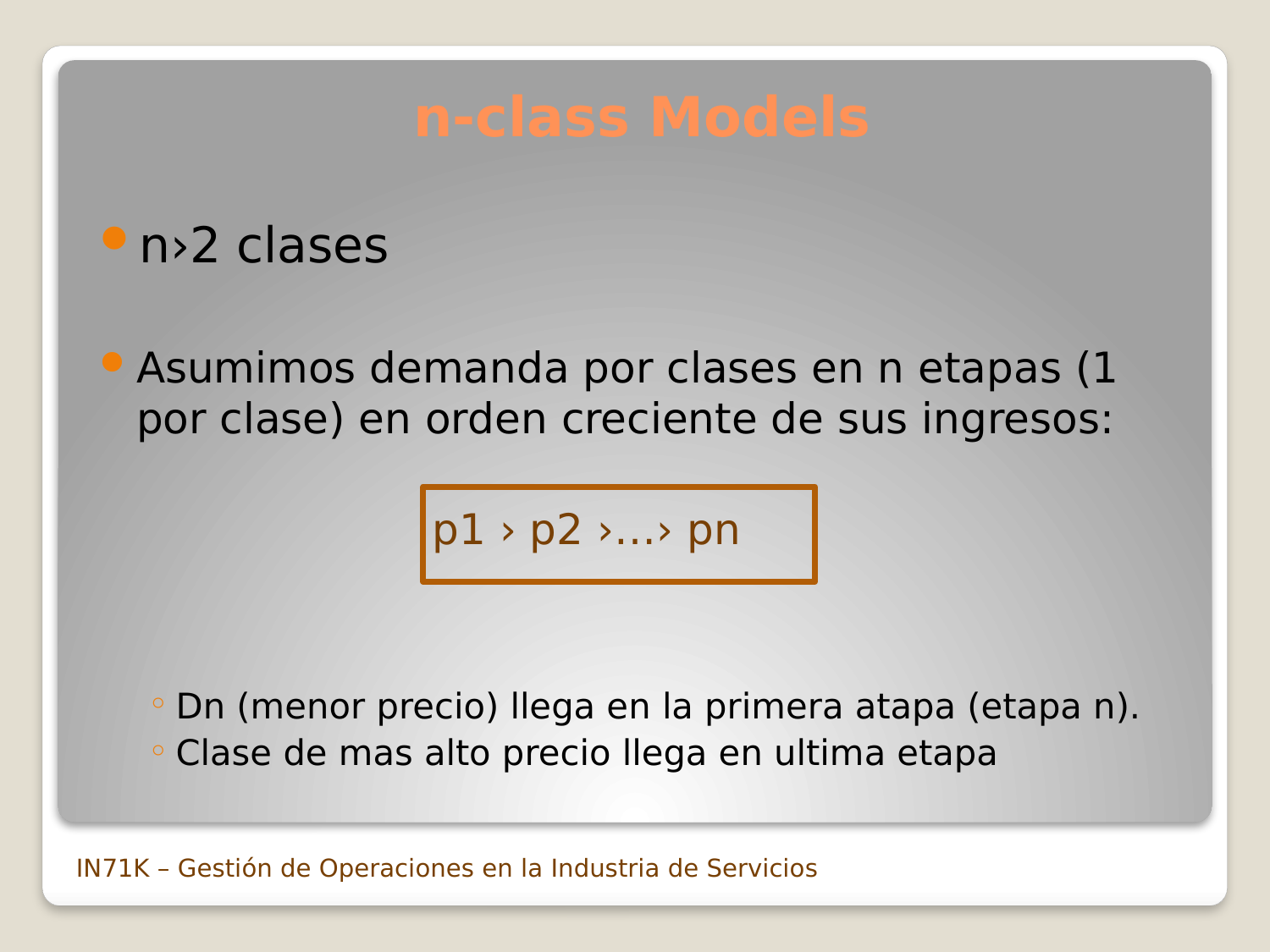

# n-class Models
n›2 clases

Asumimos demanda por clases en n etapas (1 por clase) en orden creciente de sus ingresos:

                     p1 › p2 ›…› pn

Dn (menor precio) llega en la primera atapa (etapa n).
Clase de mas alto precio llega en ultima etapa

IN71K – Gestión de Operaciones en la Industria de Servicios